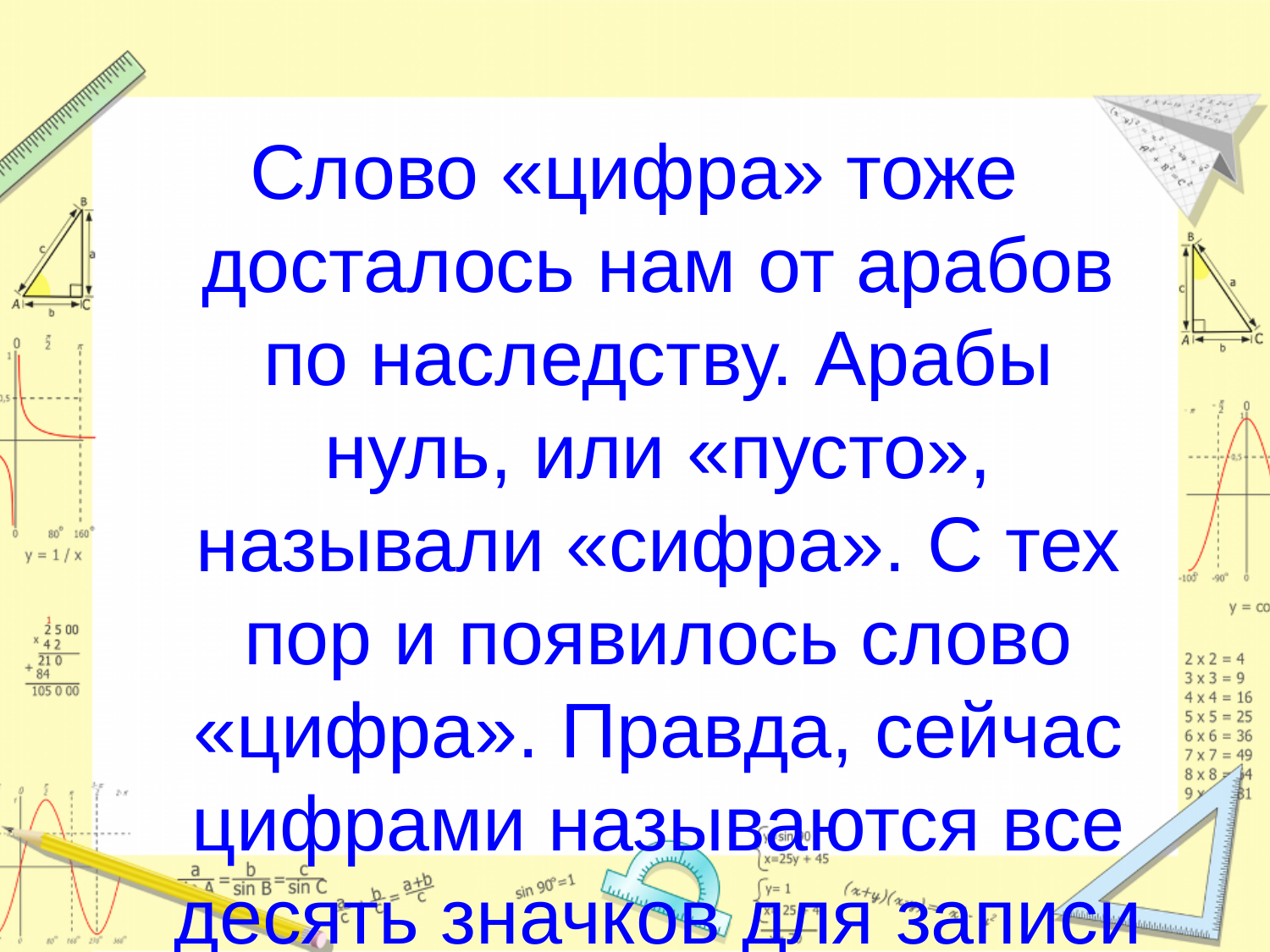

Слово «цифра» тоже досталось нам от арабов по наследству. Арабы нуль, или «пусто», называли «сифра». С тех пор и появилось слово «цифра». Правда, сейчас цифрами называются все десять значков для записи чисел, которыми мы пользуемся.